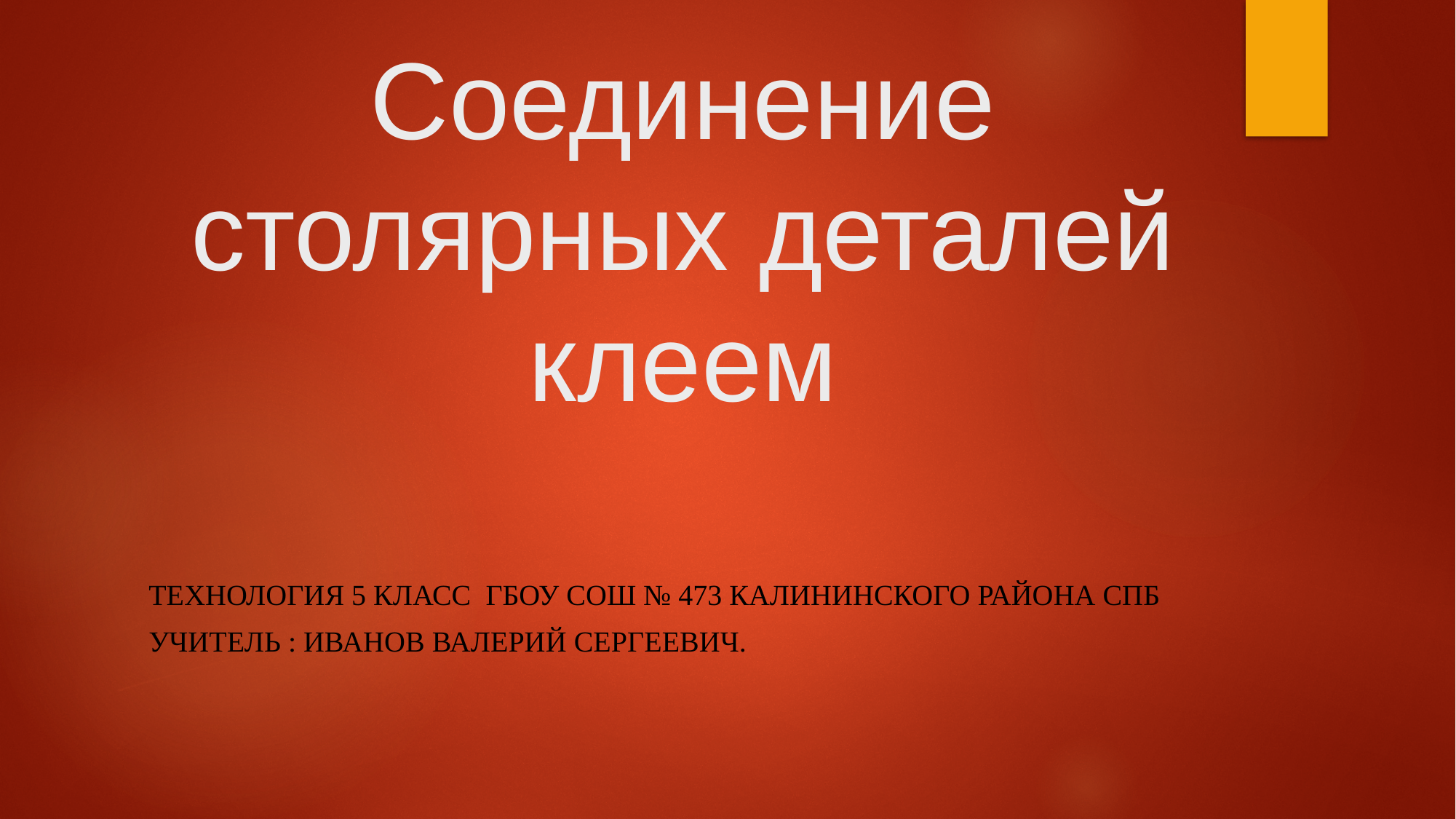

# Соединение столярных деталей клеем
Технология 5 класс  Гбоу сош № 473 Калининского района СПб
Учитель : Иванов Валерий Сергеевич.